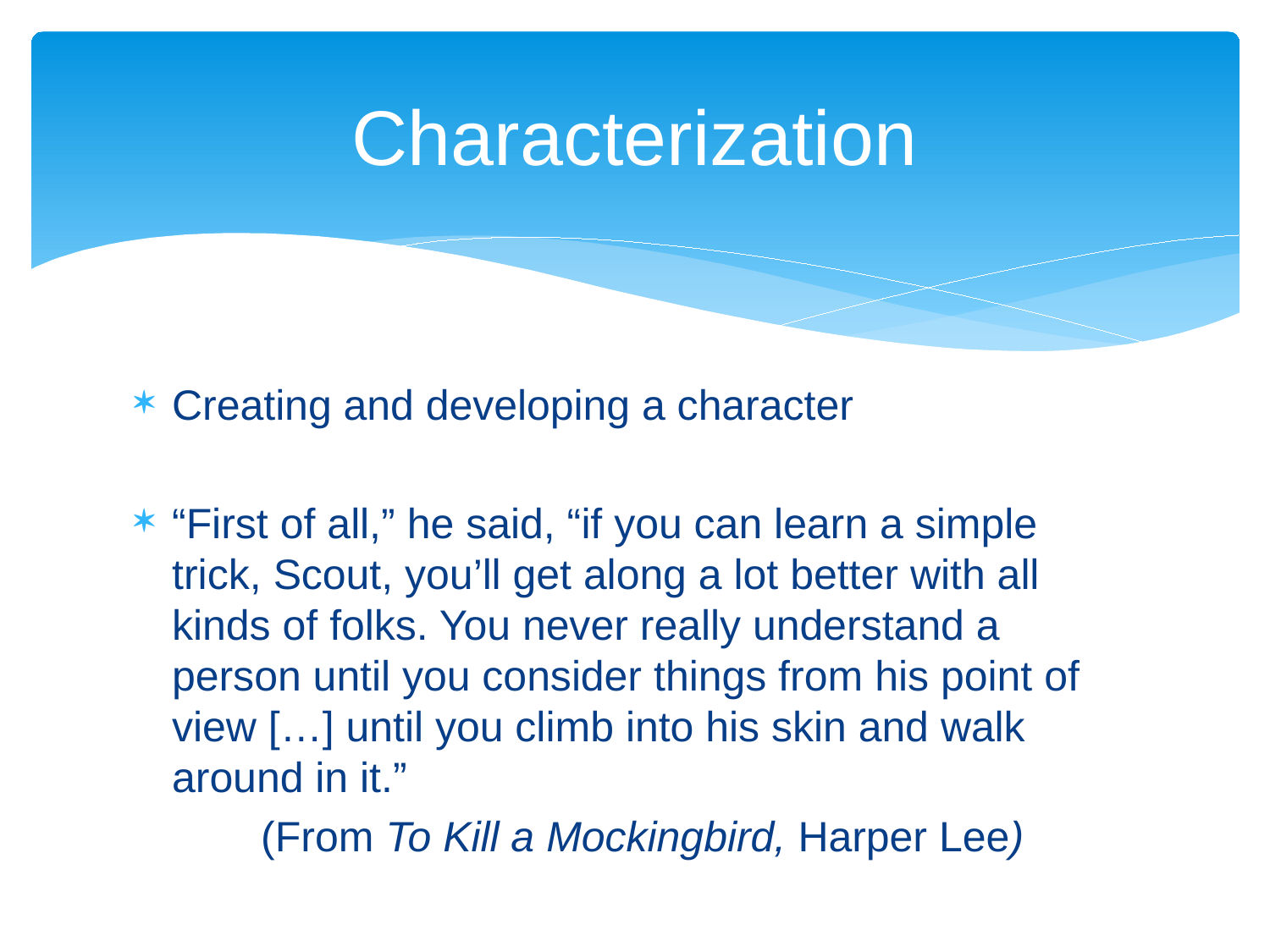

# Characterization
Creating and developing a character

“First of all,” he said, “if you can learn a simple trick, Scout, you’ll get along a lot better with all kinds of folks. You never really understand a person until you consider things from his point of view […] until you climb into his skin and walk around in it.”
	(From To Kill a Mockingbird, Harper Lee)